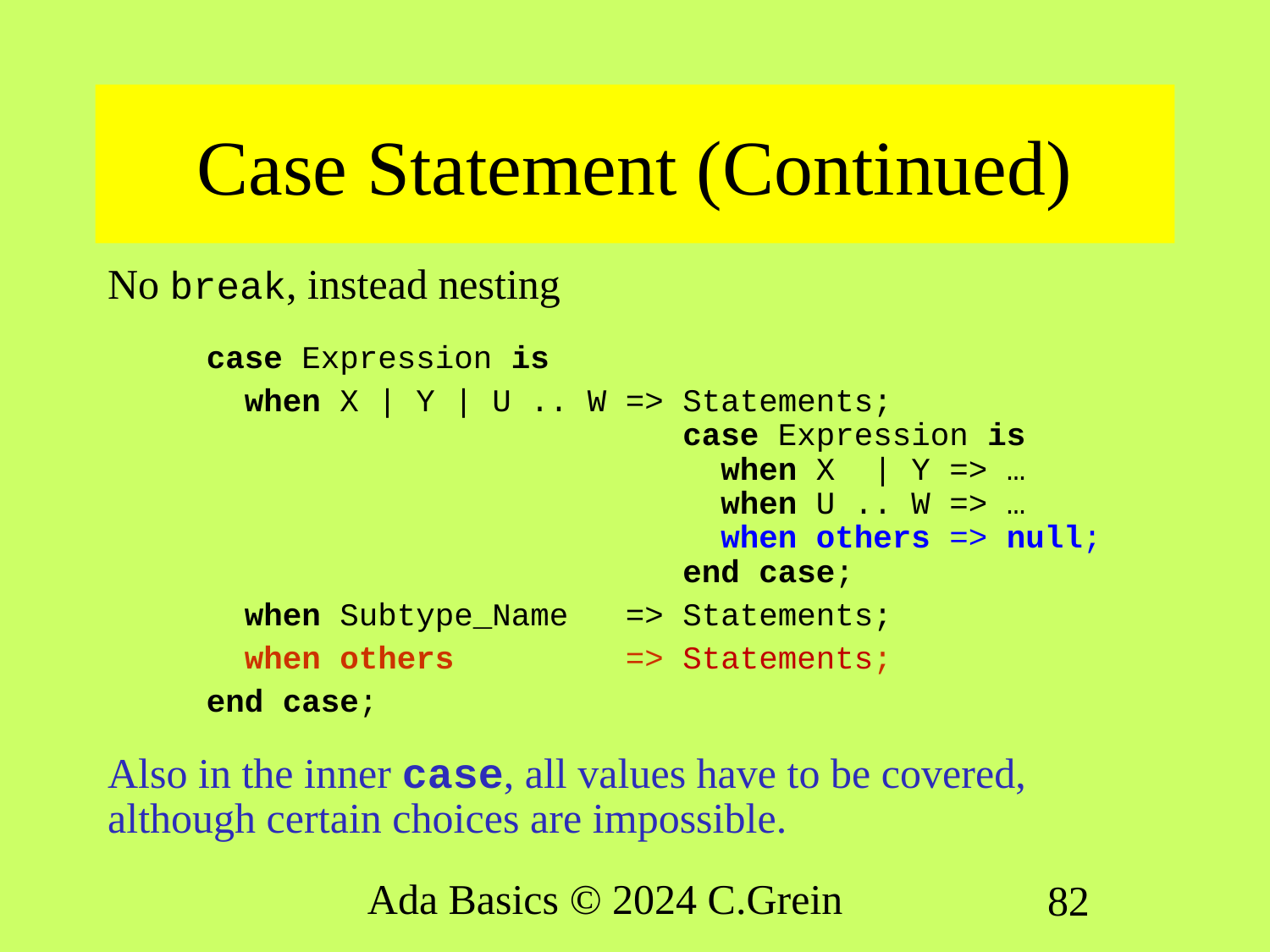

# Case Statement (Continued)
No break, instead nesting

case Expression is
  when X | Y | U .. W => Statements;
                         case Expression is
                           when X  | Y => …
                           when U .. W => …
                           when others => null;
                         end case;
  when Subtype_Name   => Statements;
  when others         => Statements;
end case;

Also in the inner case, all values have to be covered, although certain choices are impossible.
Ada Basics © 2024 C.Grein
82